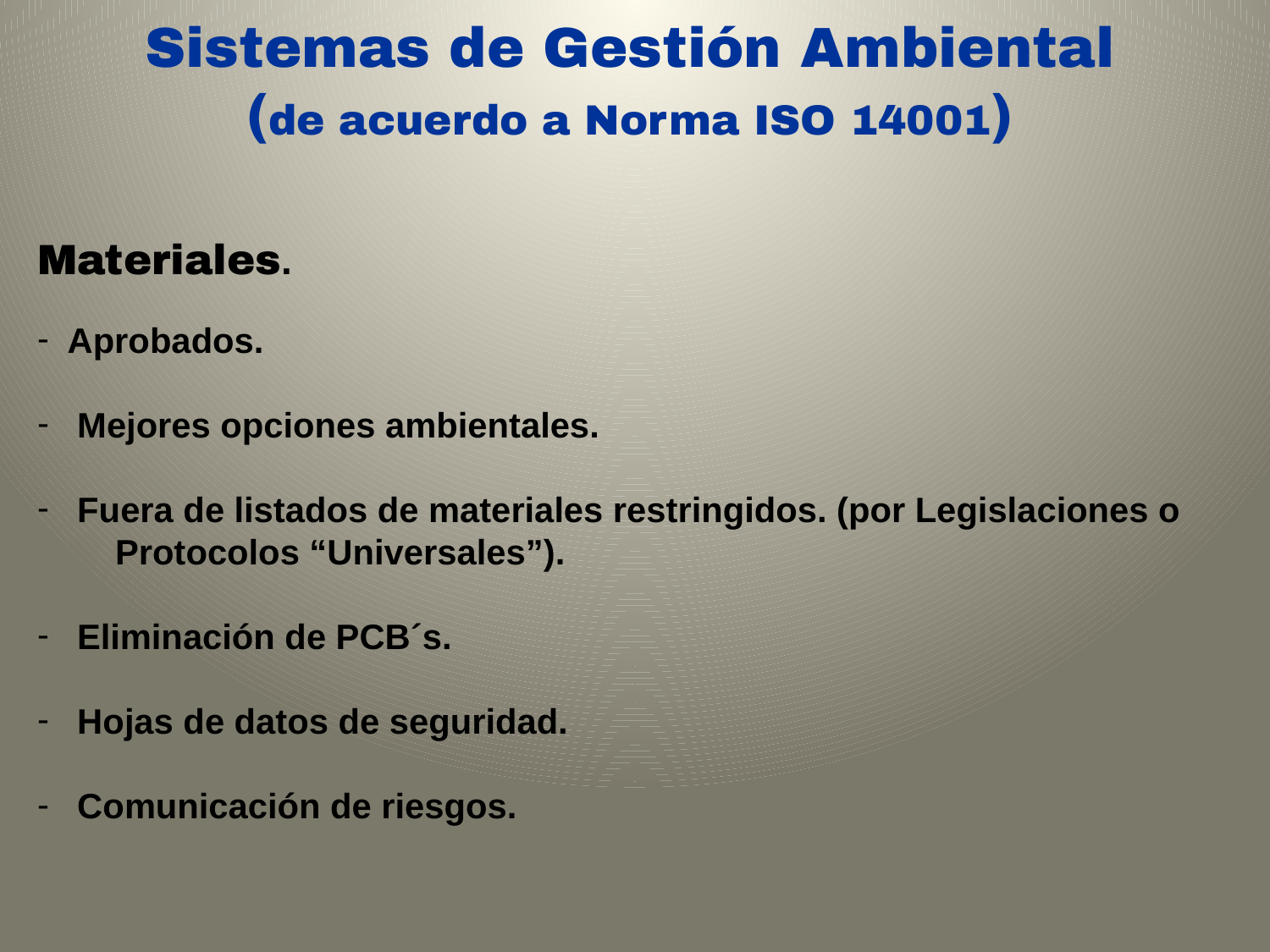

Sistemas de Gestión Ambiental
(de acuerdo a Norma ISO 14001)
Materiales.

Aprobados.

 Mejores opciones ambientales.

 Fuera de listados de materiales restringidos. (por Legislaciones o  Protocolos “Universales”).

 Eliminación de PCB´s.

 Hojas de datos de seguridad.

 Comunicación de riesgos.